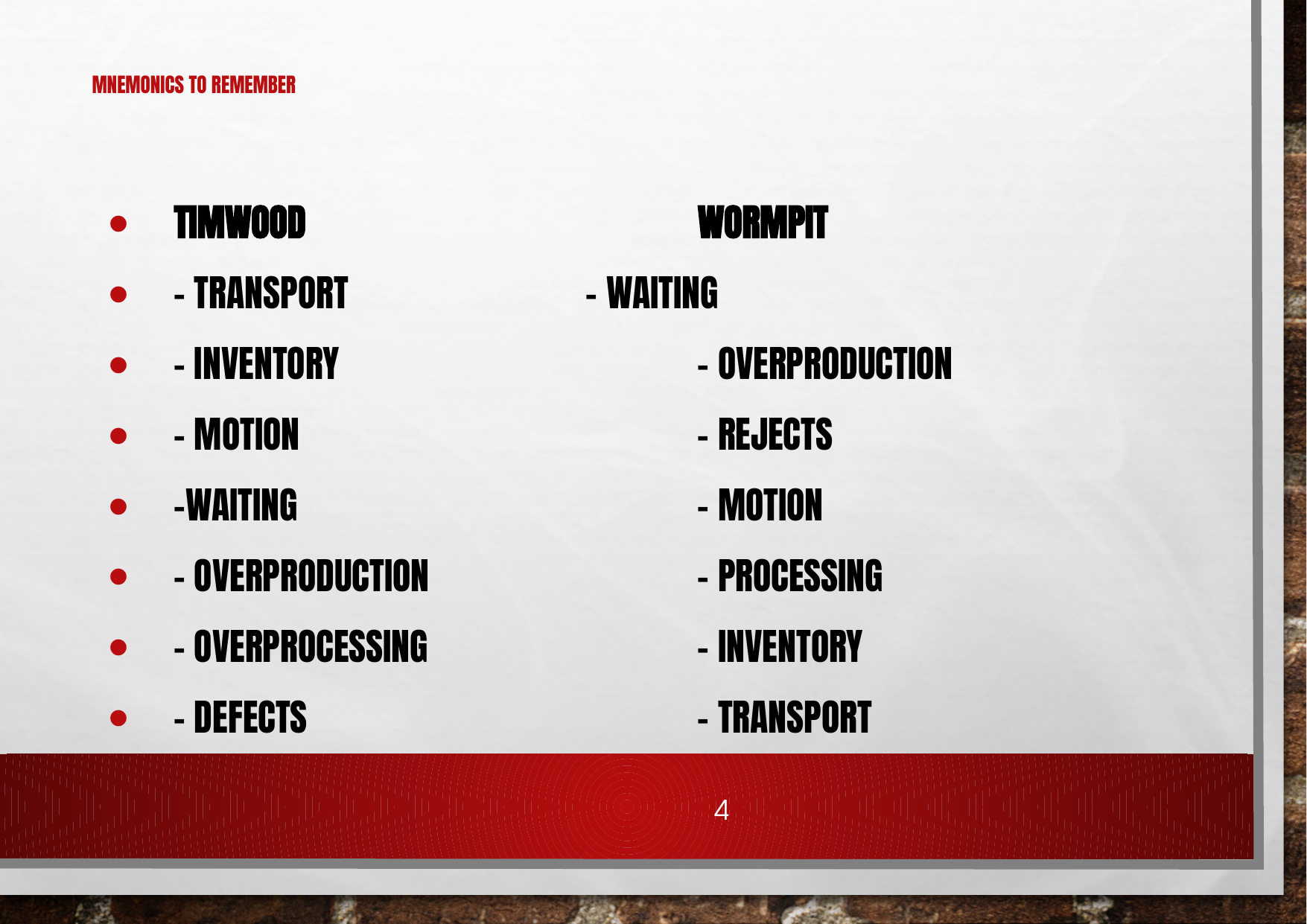

# Mnemonics to Remember
    TIMWOOD				WORMPIT
    - Transport			- Waiting
    - Inventory				- Overproduction
    - Motion				- Rejects
    -Waiting				- Motion
    - Overproduction			- Processing
    - Overprocessing			- Inventory
    - Defects				- Transport
4